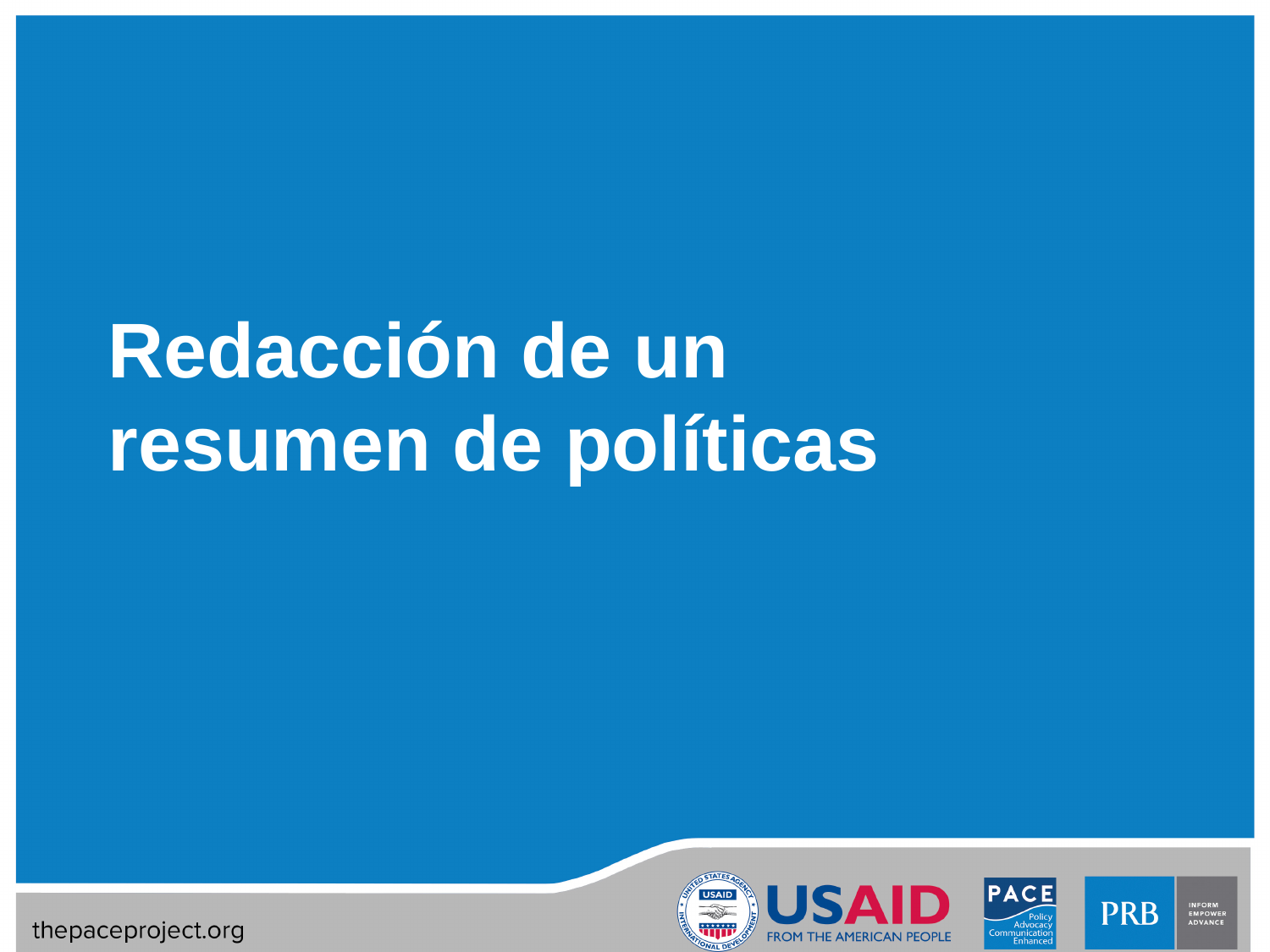

# Redacción de un resumen de políticas